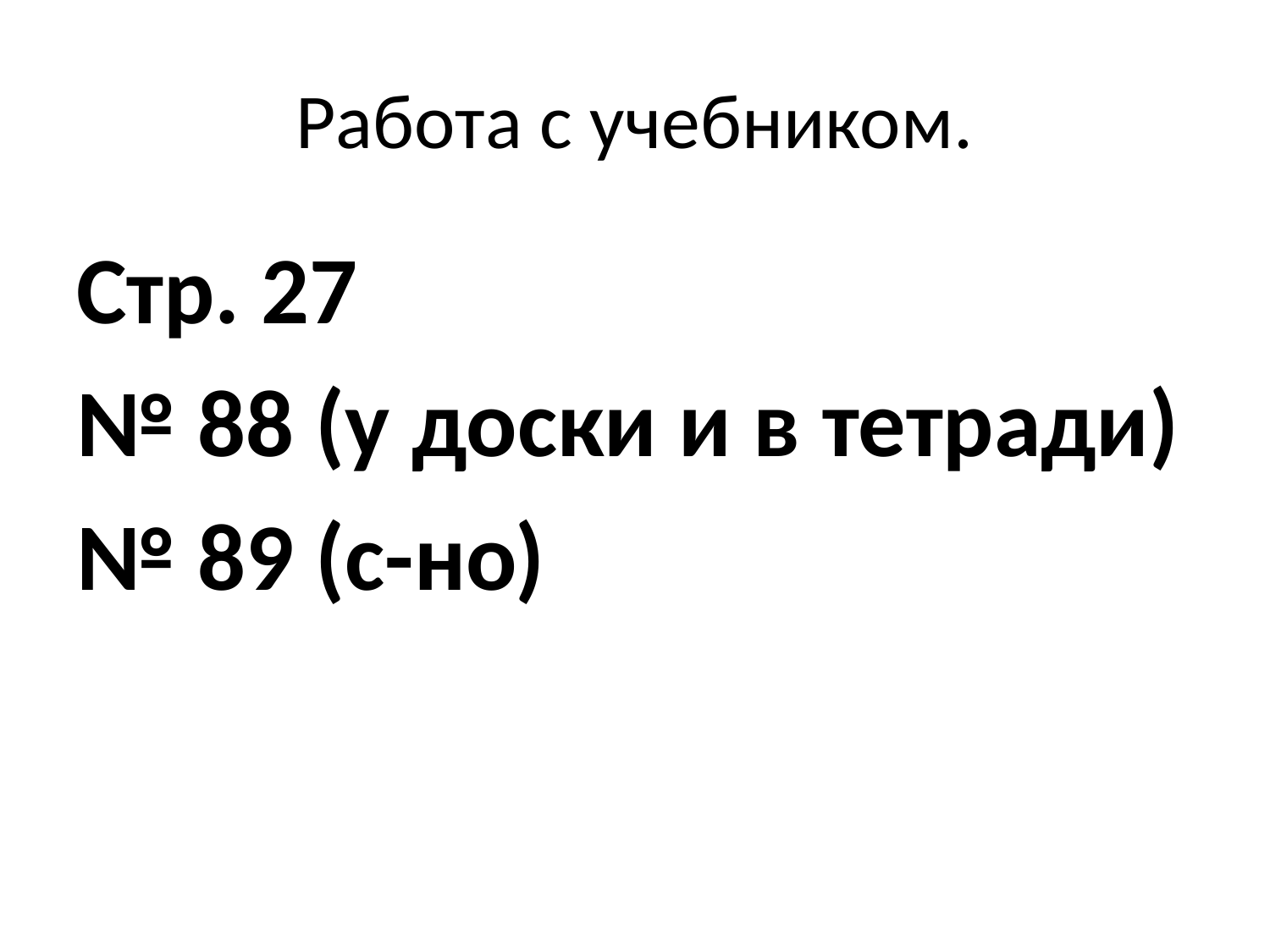

# Работа с учебником.
Стр. 27
№ 88 (у доски и в тетради)
№ 89 (с-но)